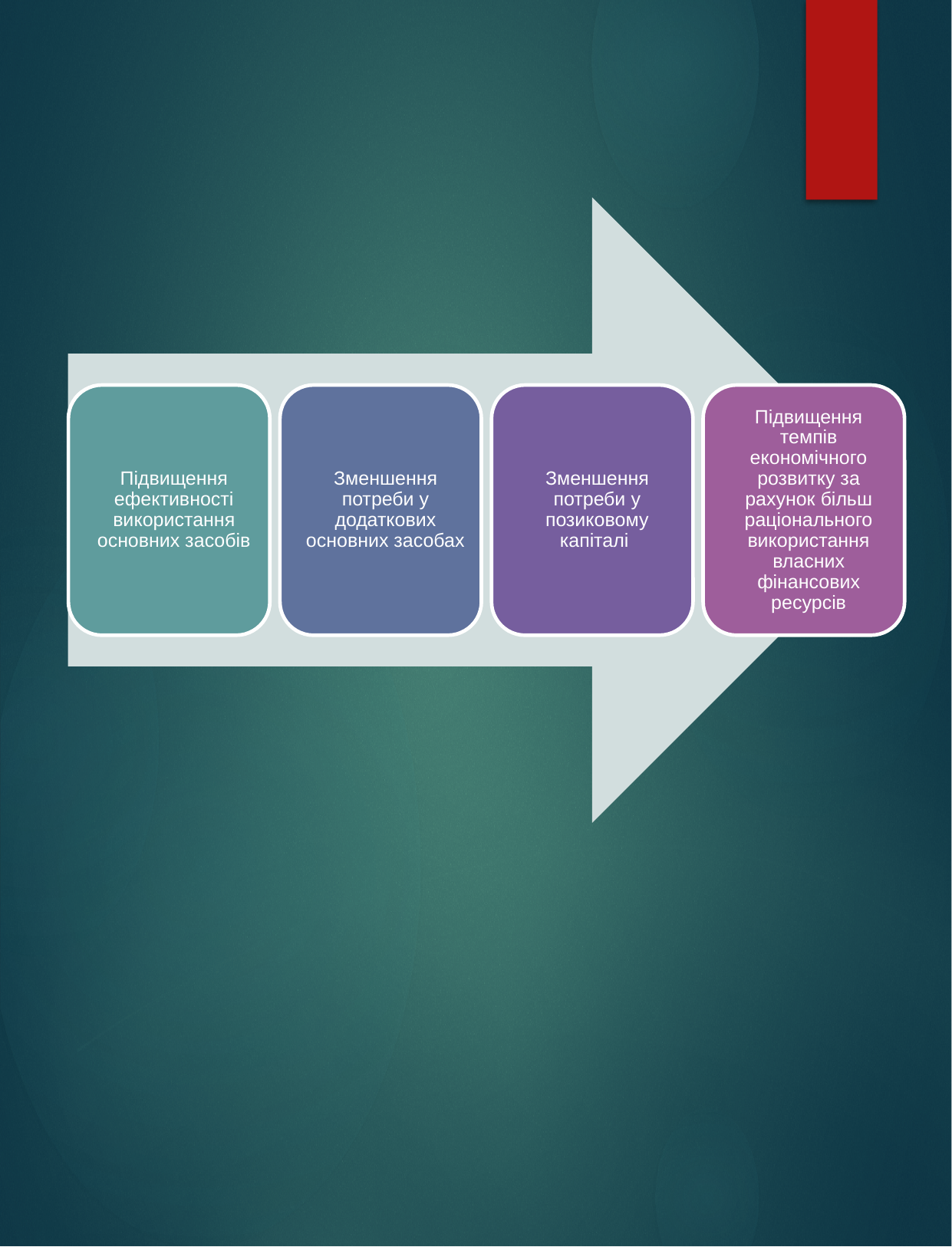

Підвищення ефективності використання основних засобів
Зменшення потреби у додаткових основних засобах
Зменшення потреби у позиковому капіталі
Підвищення темпів економічного розвитку за рахунок більш раціонального використання власних фінансових ресурсів